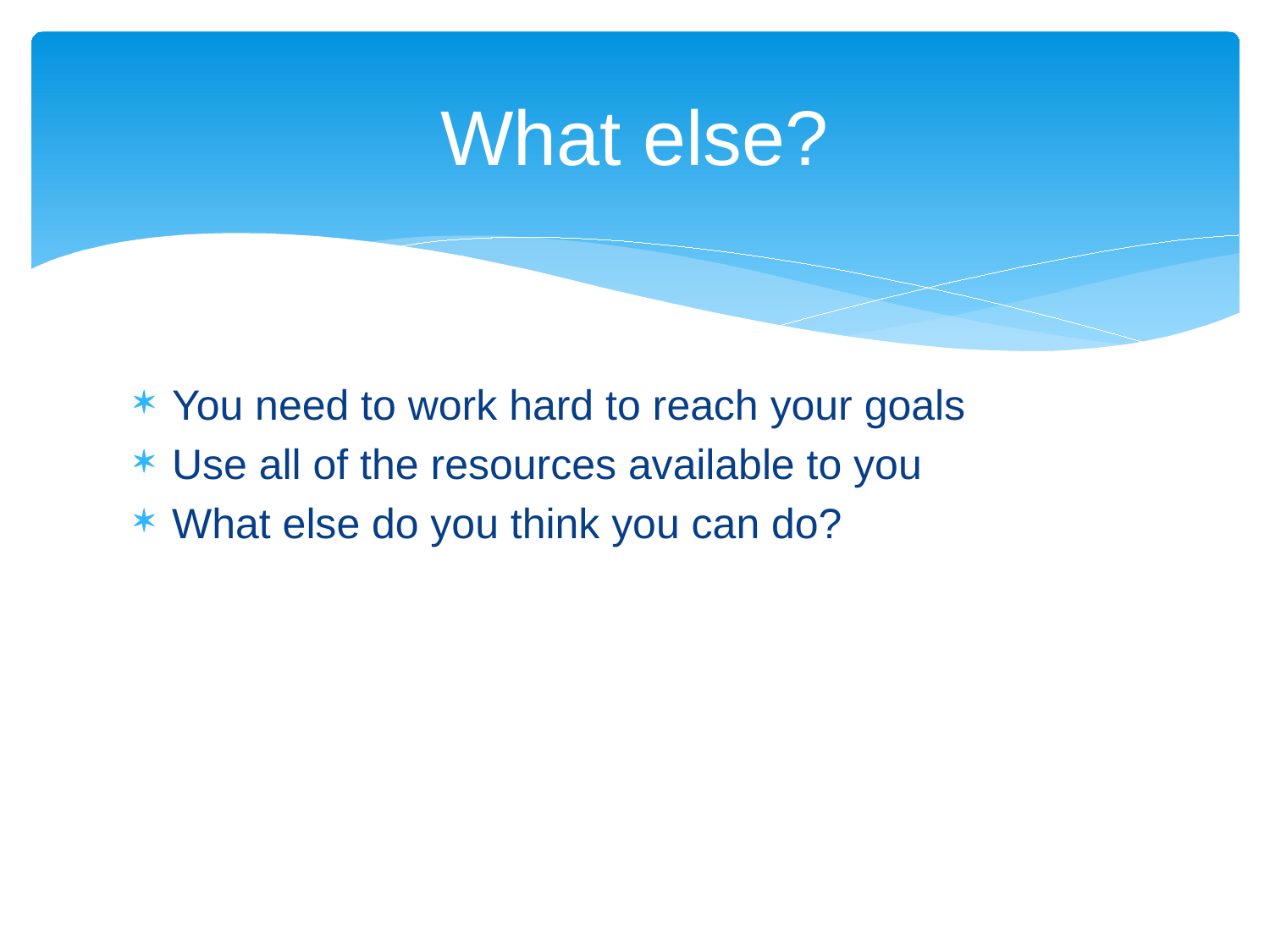

# What else?
You need to work hard to reach your goals
Use all of the resources available to you
What else do you think you can do?